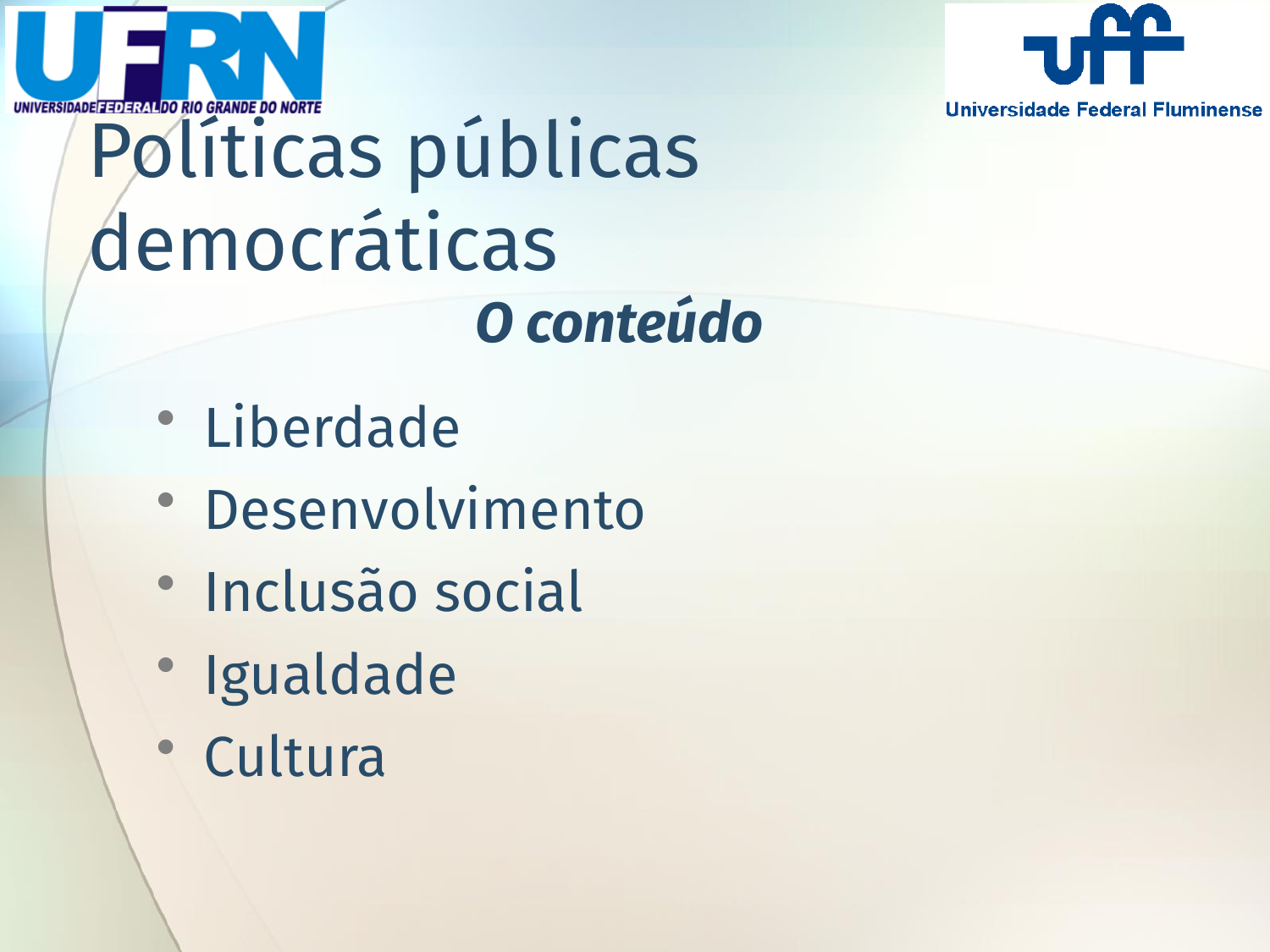

# Políticas públicas democráticas
O conteúdo
Liberdade
Desenvolvimento
Inclusão social
Igualdade
Cultura